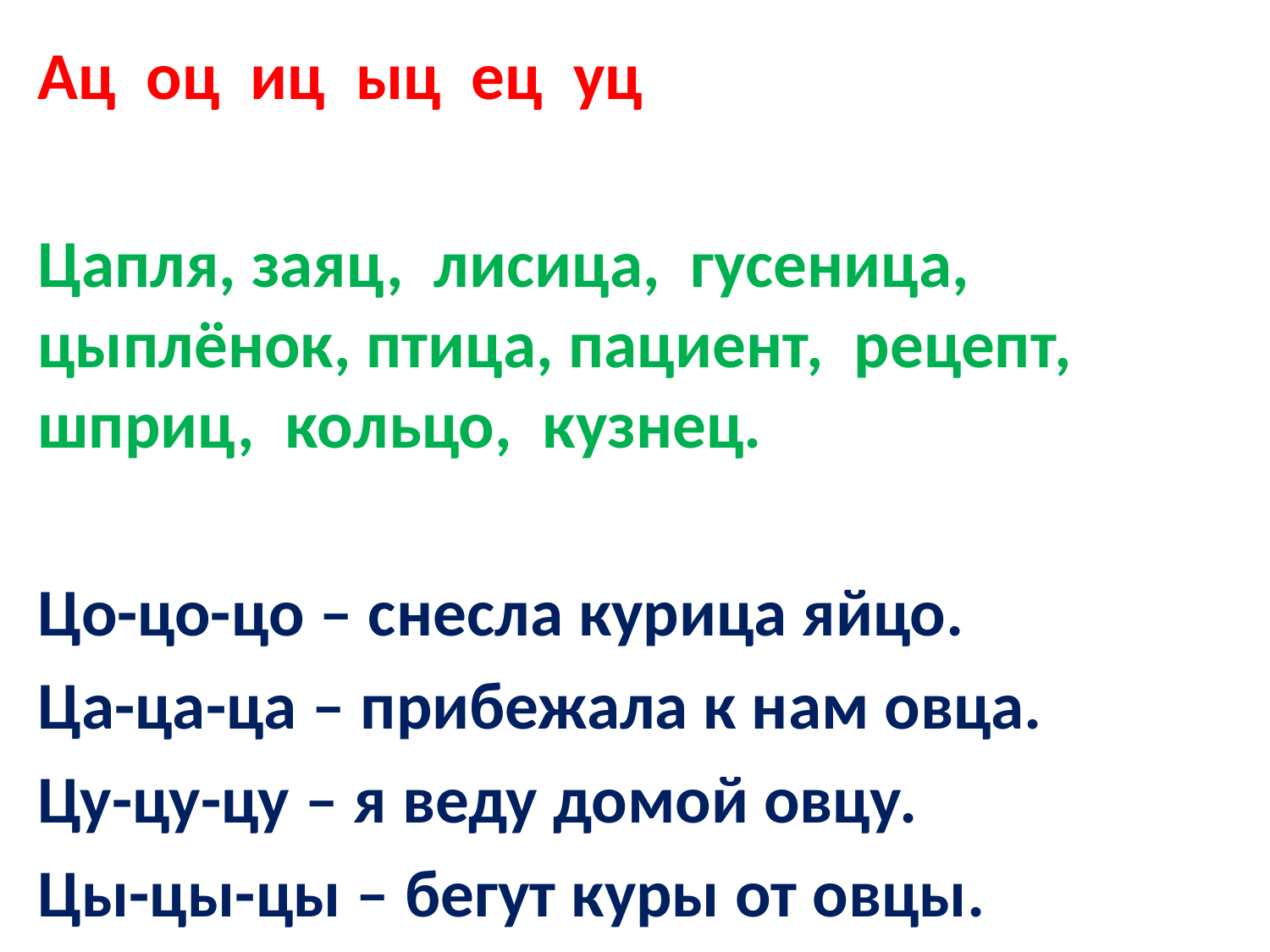

Ац  оц  иц  ыц  ец  уц

Цапля, заяц,  лисица,  гусеница,  цыплёнок, птица, пациент,  рецепт,  шприц,  кольцо,  кузнец.

Цо-цо-цо – снесла курица яйцо.
Ца-ца-ца – прибежала к нам овца.
Цу-цу-цу – я веду домой овцу.
Цы-цы-цы – бегут куры от овцы.
#